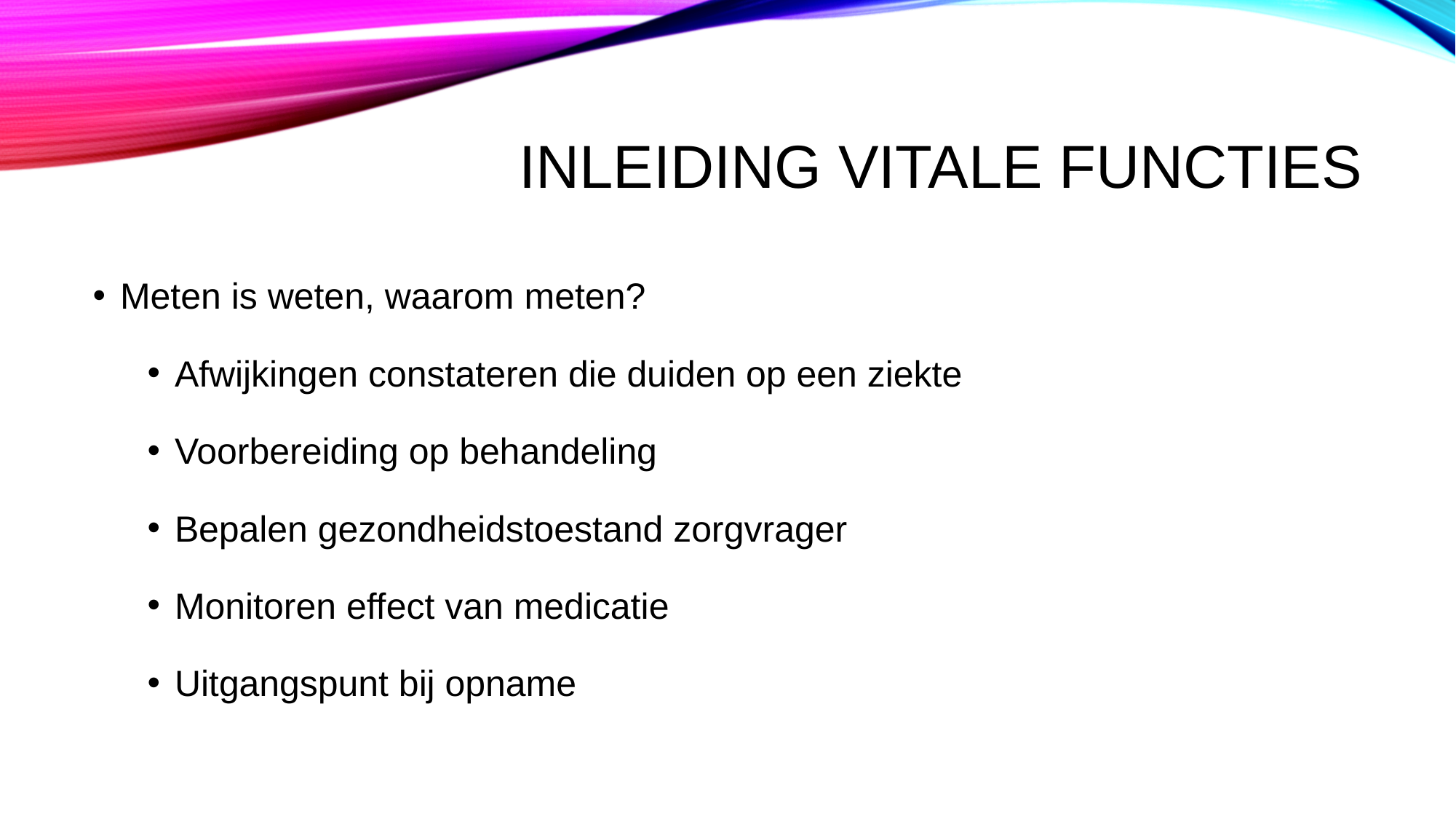

# Inleiding vitale functies

Meten is weten, waarom meten?
Afwijkingen constateren die duiden op een ziekte
Voorbereiding op behandeling
Bepalen gezondheidstoestand zorgvrager
Monitoren effect van medicatie
Uitgangspunt bij opname